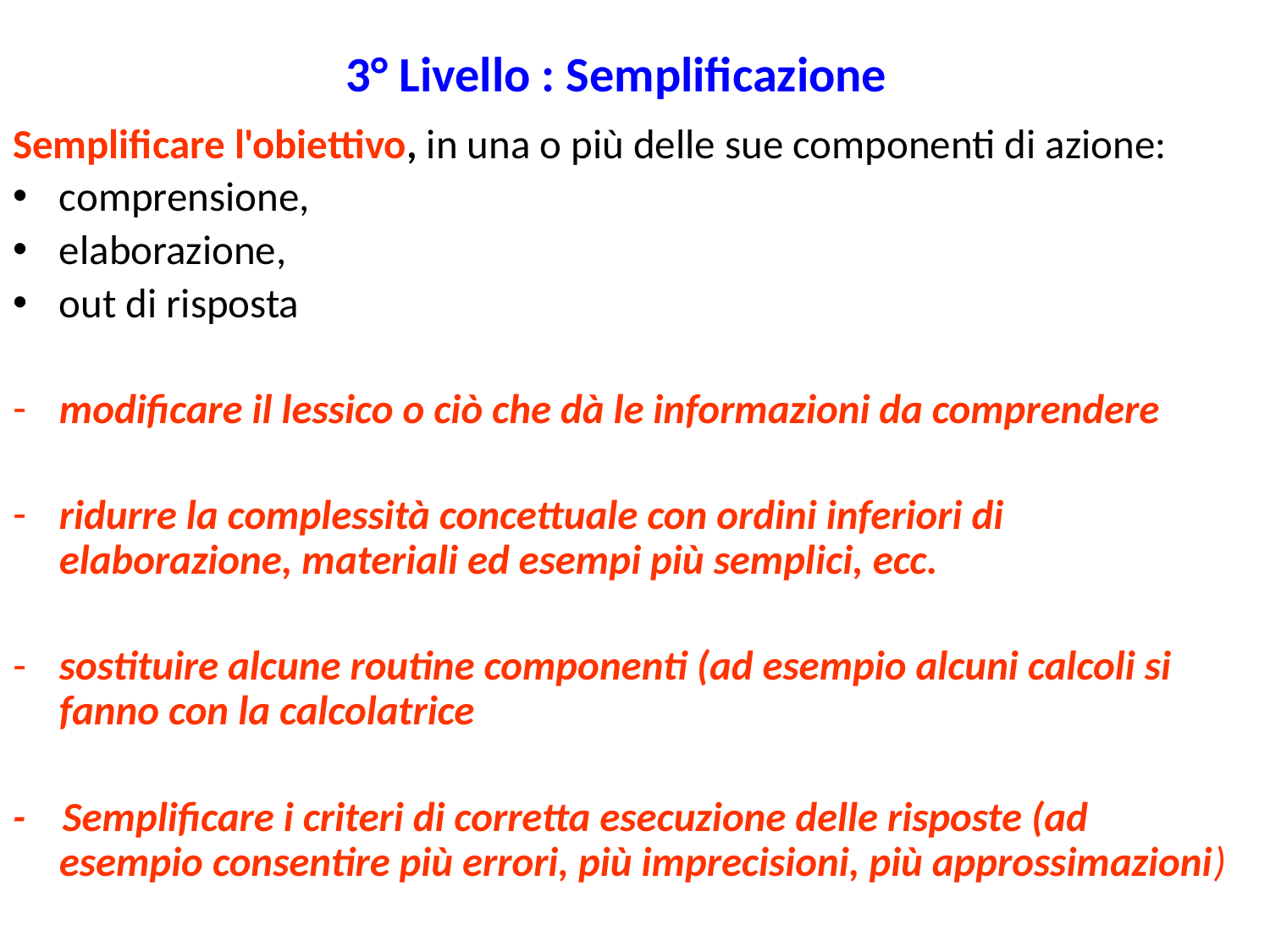

# 3° Livello : Semplificazione
Semplificare l'obiettivo, in una o più delle sue componenti di azione:
comprensione,
elaborazione,
out di risposta

modificare il lessico o ciò che dà le informazioni da comprendere

ridurre la complessità concettuale con ordini inferiori di elaborazione, materiali ed esempi più semplici, ecc.

sostituire alcune routine componenti (ad esempio alcuni calcoli si fanno con la calcolatrice

-    Semplificare i criteri di corretta esecuzione delle risposte (ad esempio consentire più errori, più imprecisioni, più approssimazioni)